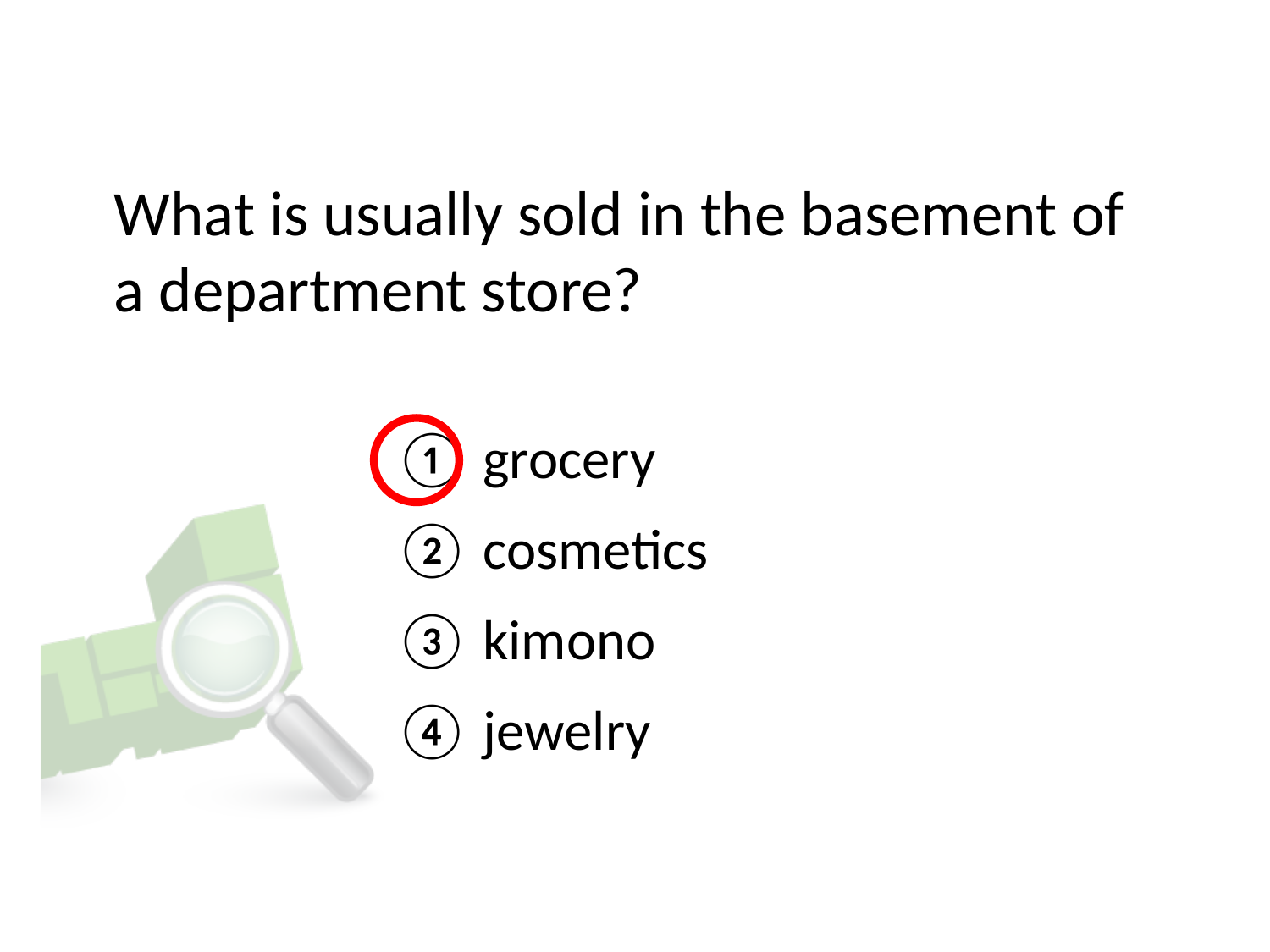

# What is usually sold in the basement of a department store?
① grocery
② cosmetics
③ kimono
④ jewelry